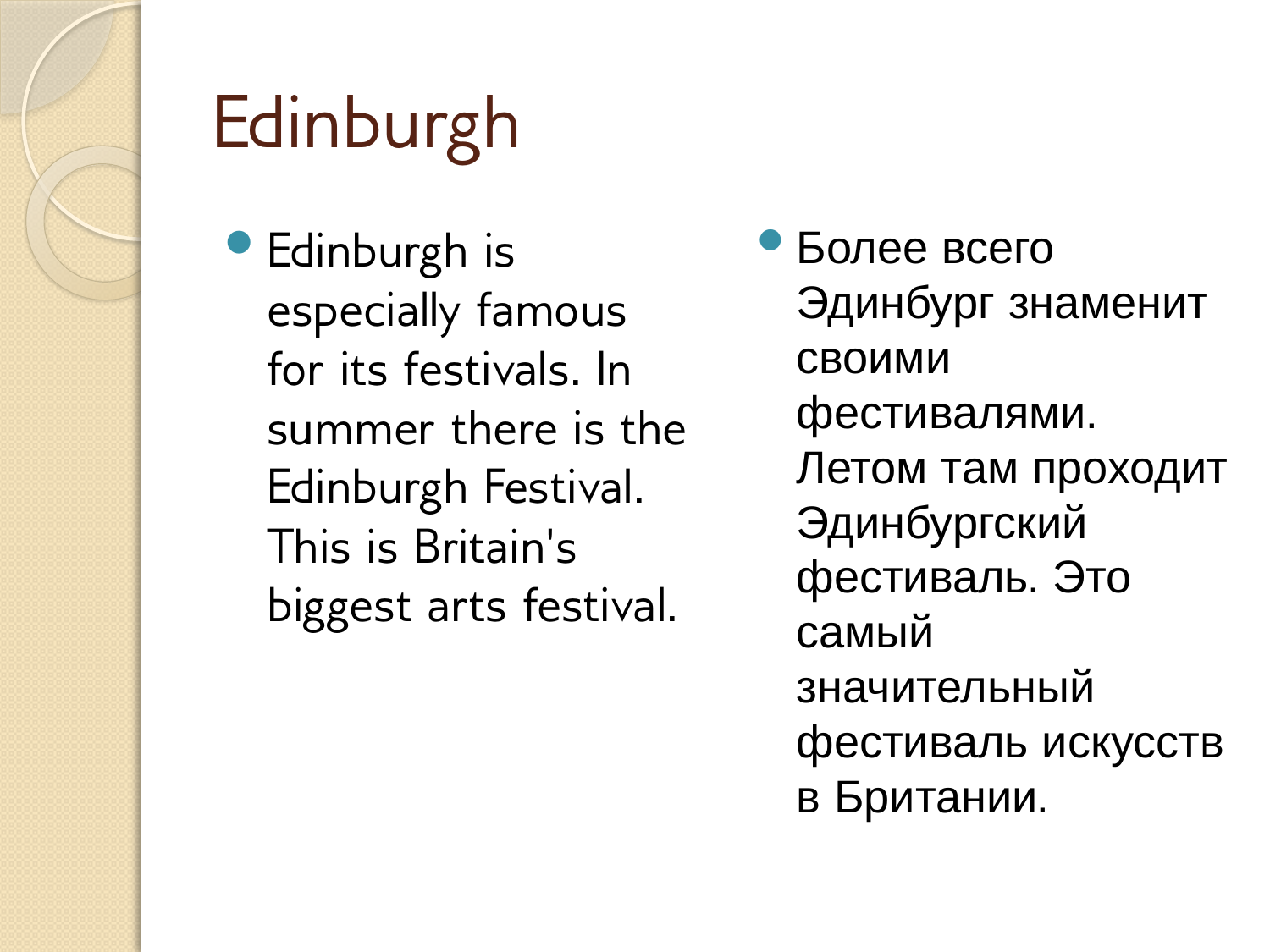

# Edinburgh
Edinburgh is especially famous for its festivals. In summer there is the Edinburgh Festival. This is Britain's biggest arts festival.

Более всего Эдинбург знаменит своими фестивалями. Летом там проходит Эдинбургский фестиваль. Это самый значительный фестиваль искусств в Британии.